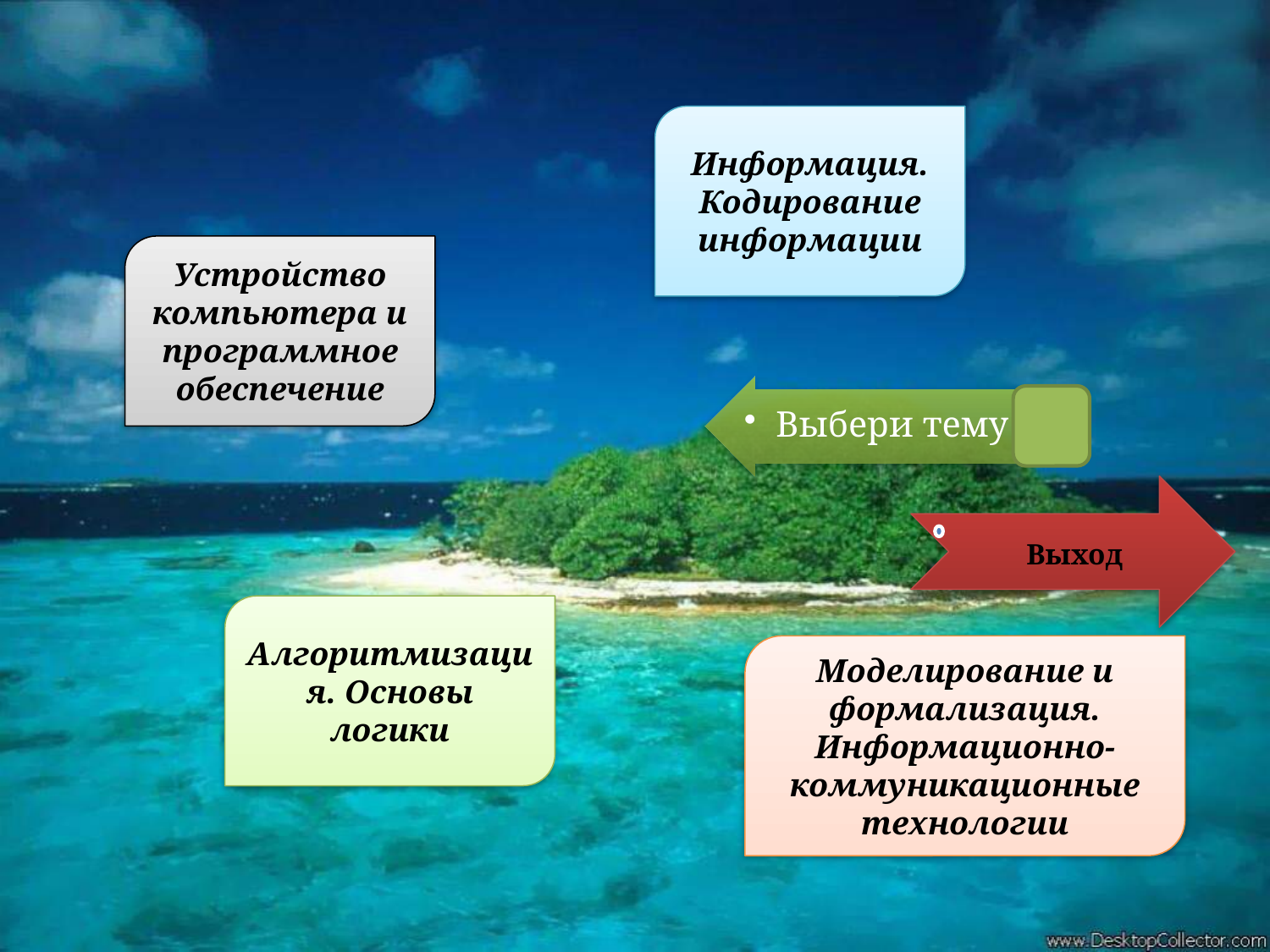

Информация.
Кодирование информации
Устройство компьютера и программное обеспечение
Выбери тему

Выход
Алгоритмизация. Основы логики
Моделирование и формализация.
Информационно-коммуникационные технологии